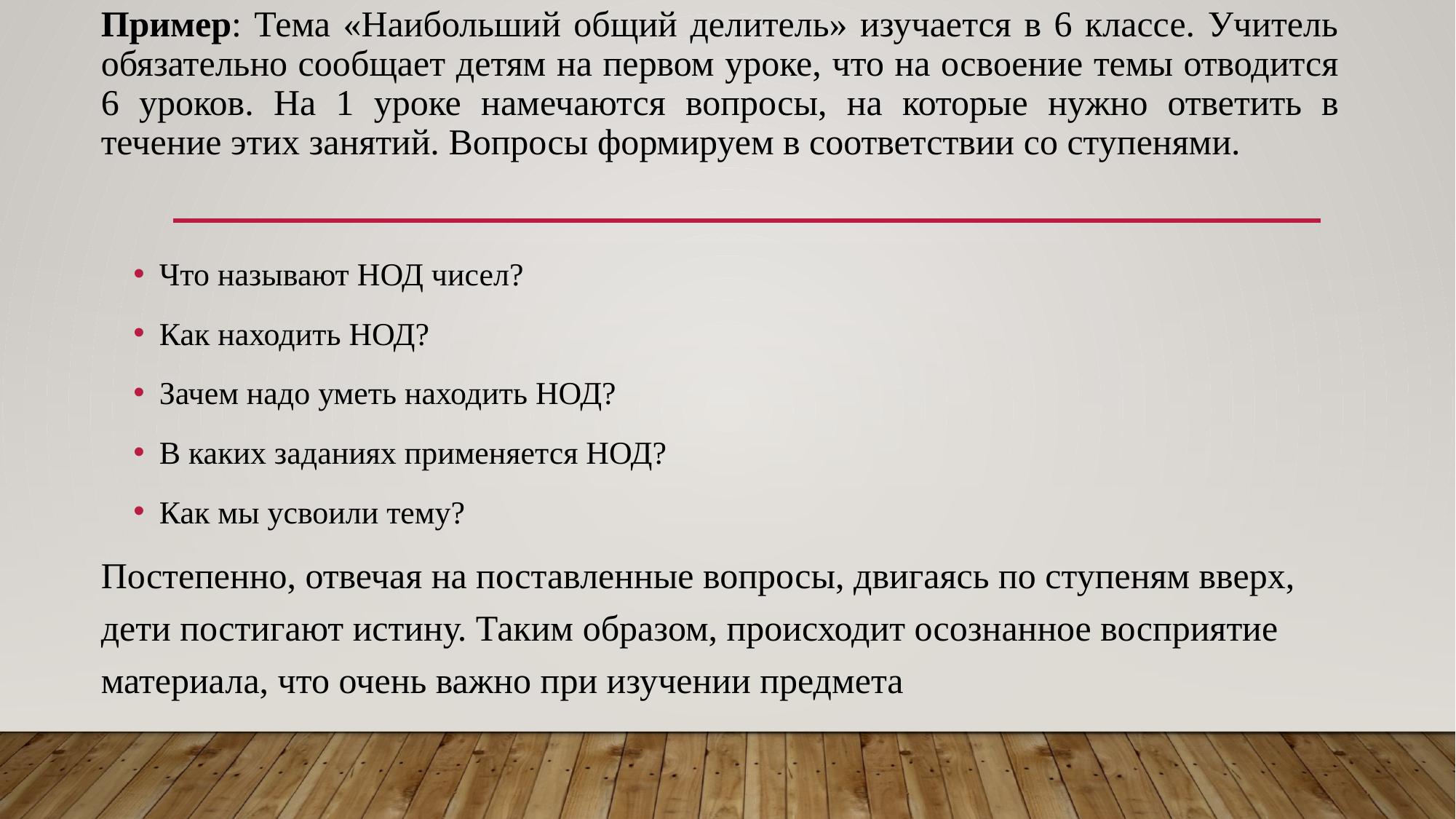

# Пример: Тема «Наибольший общий делитель» изучается в 6 классе. Учитель обязательно сообщает детям на первом уроке, что на освоение темы отводится 6 уроков. На 1 уроке намечаются вопросы, на которые нужно ответить в течение этих занятий. Вопросы формируем в соответствии со ступенями.
Что называют НОД чисел?
Как находить НОД?
Зачем надо уметь находить НОД?
В каких заданиях применяется НОД?
Как мы усвоили тему?

Постепенно, отвечая на поставленные вопросы, двигаясь по ступеням вверх, дети постигают истину. Таким образом, происходит осознанное восприятие материала, что очень важно при изучении предмета